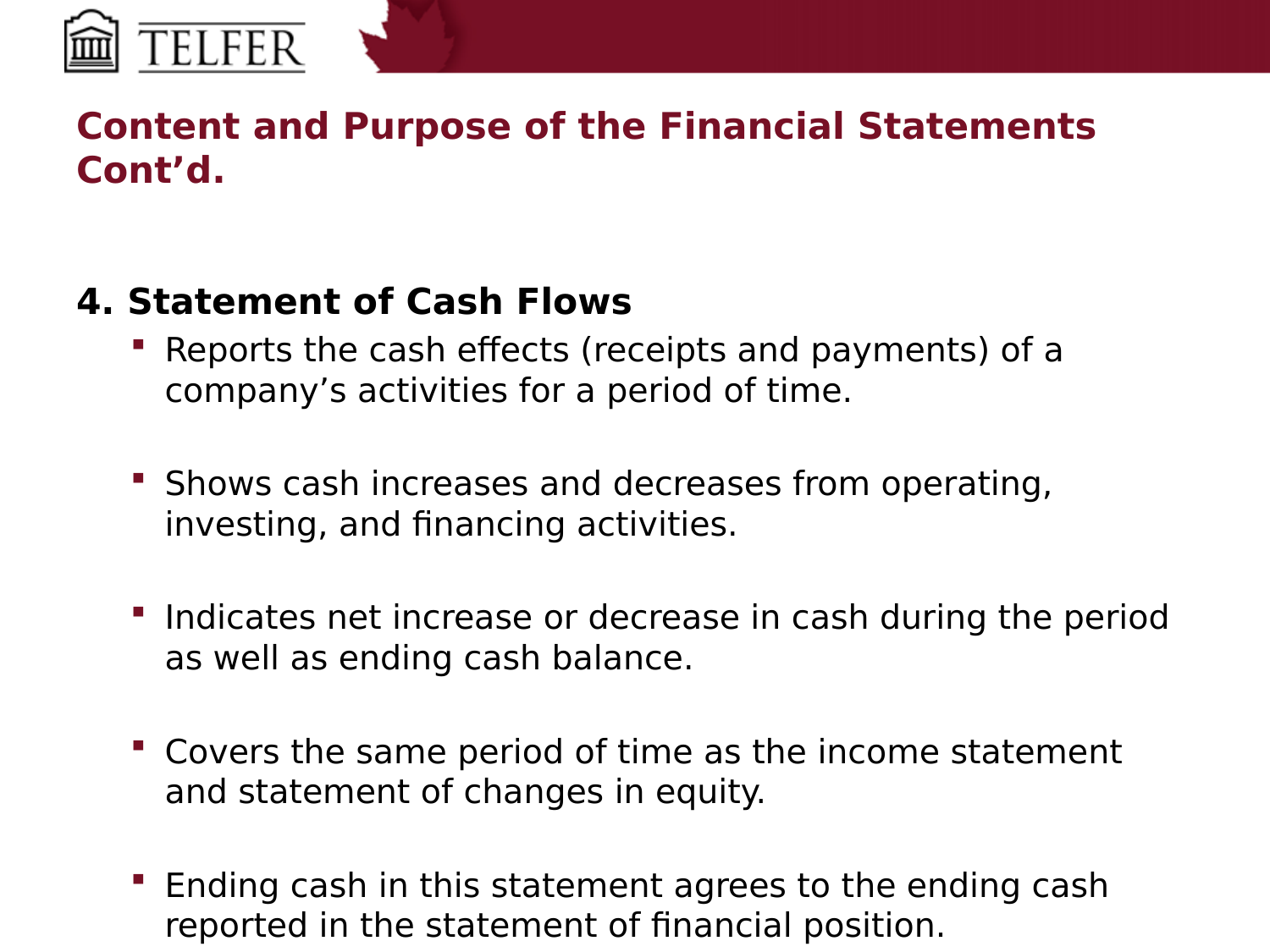

# Content and Purpose of the Financial Statements Cont’d.

4. Statement of Cash Flows
Reports the cash effects (receipts and payments) of a company’s activities for a period of time.

Shows cash increases and decreases from operating, investing, and financing activities.

Indicates net increase or decrease in cash during the period as well as ending cash balance.

Covers the same period of time as the income statement and statement of changes in equity.

Ending cash in this statement agrees to the ending cash reported in the statement of financial position.